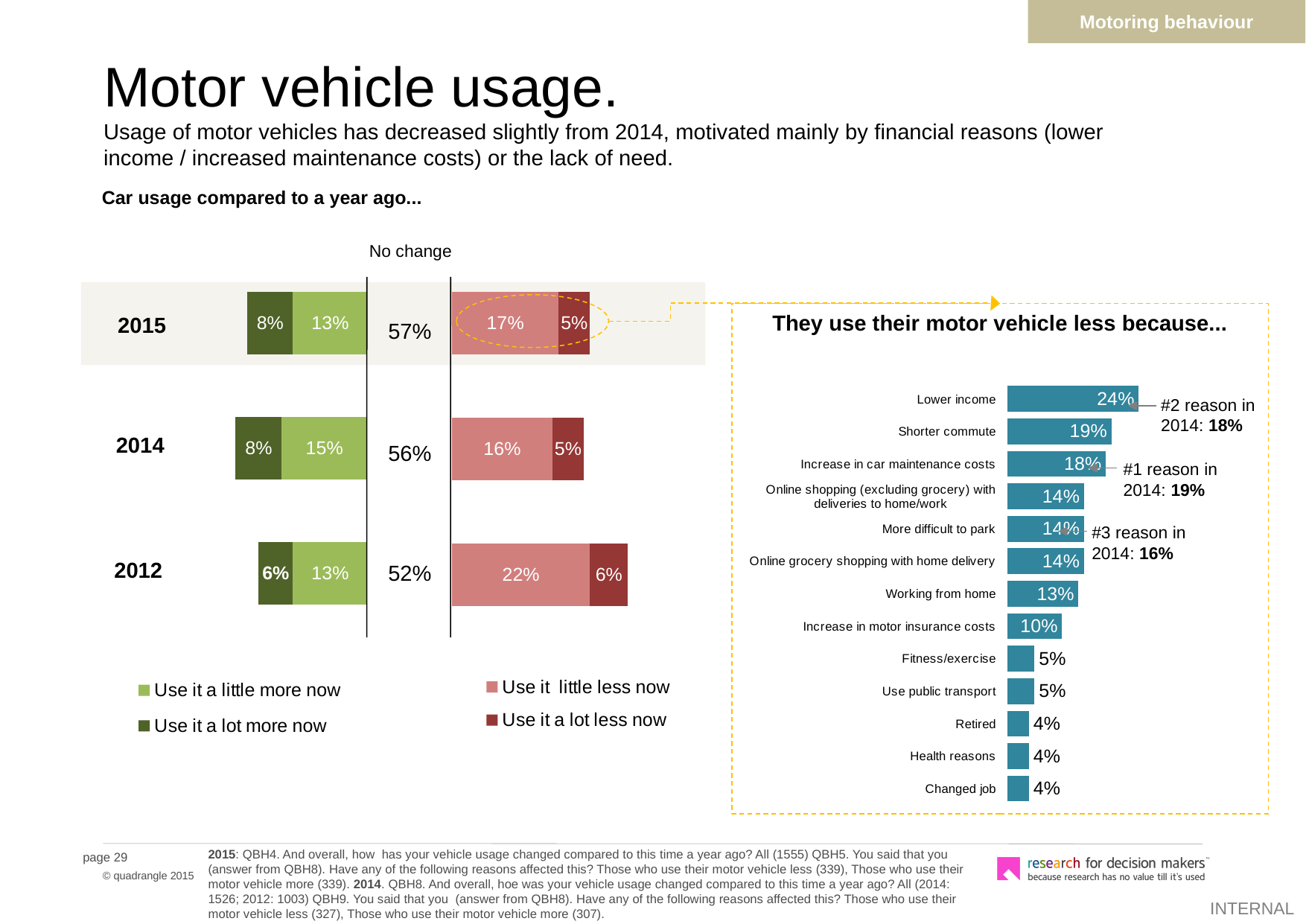

Motoring behaviour
Motor vehicle usage.
Usage of motor vehicles has decreased slightly from 2014, motivated mainly by financial reasons (lower income / increased maintenance costs) or the lack of need.
Car usage compared to a year ago...
No change

### Chart

| Category | Use it a little more now | Use it a lot more now |
|---|---|---|
| 2015 | 0.13 | 0.08000000000000004 |
| 2014 | 0.15000000000000024 | 0.08000000000000004 |
| 2012 | 0.13 | 0.06000000000000003 |

### Chart

| Category | Use it  little less now | Use it a lot less now |
|---|---|---|
| 2015 | 0.17 | 0.05 |
| 2014 | 0.16 | 0.05 |
| 2012 | 0.22 | 0.06000000000000003 |

They use their motor vehicle less because...

2015
57%

### Chart

| Category | Series 1 |
|---|---|
| Lower income | 0.2400000000000002 |
| Shorter commute | 0.19 |
| Increase in car maintenance costs | 0.18000000000000024 |
| Online shopping (excluding grocery) with deliveries to home/work | 0.14 |
| More difficult to park | 0.14 |
| Online grocery shopping with home delivery | 0.14 |
| Working from home | 0.13 |
| Increase in motor insurance costs | 0.1 |
| Fitness/exercise | 0.05 |
| Use public transport | 0.05 |
| Retired | 0.04000000000000002 |
| Health reasons | 0.04000000000000002 |
| Changed job | 0.04000000000000002 |
#2 reason in 2014: 18%
2014
56%
#1 reason in 2014: 19%
#3 reason in 2014: 16%
2012
52%
2015: QBH4. And overall, how  has your vehicle usage changed compared to this time a year ago? All (1555) QBH5. You said that you  (answer from QBH8). Have any of the following reasons affected this? Those who use their motor vehicle less (339), Those who use their motor vehicle more (339). 2014. QBH8. And overall, hoe was your vehicle usage changed compared to this time a year ago? All (2014: 1526; 2012: 1003) QBH9. You said that you  (answer from QBH8). Have any of the following reasons affected this? Those who use their motor vehicle less (327), Those who use their motor vehicle more (307).